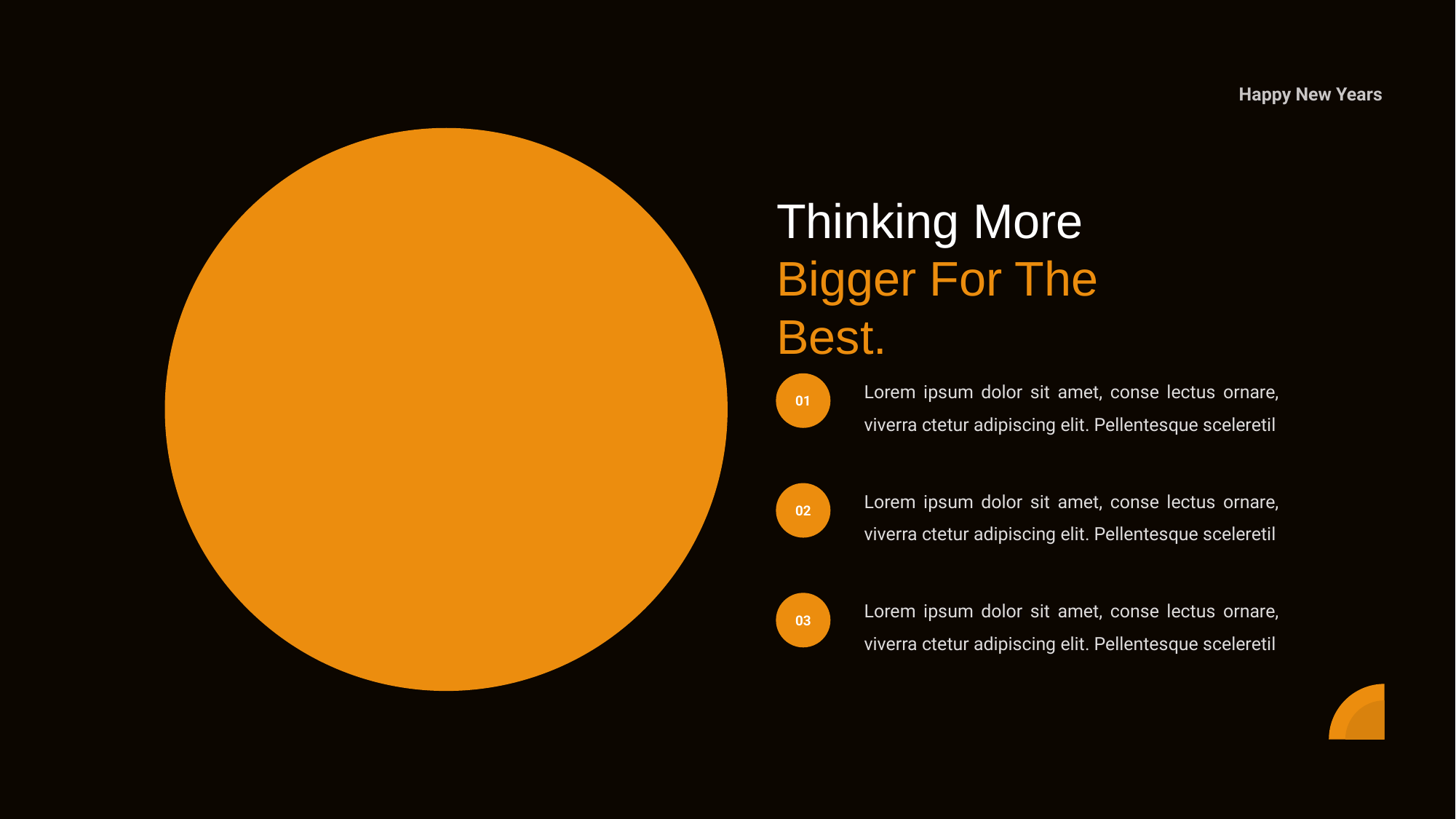

Happy New Years

Thinking More Bigger For The Best.
Lorem ipsum dolor sit amet, conse lectus ornare, viverra ctetur adipiscing elit. Pellentesque sceleretil
01
Lorem ipsum dolor sit amet, conse lectus ornare, viverra ctetur adipiscing elit. Pellentesque sceleretil
02
Lorem ipsum dolor sit amet, conse lectus ornare, viverra ctetur adipiscing elit. Pellentesque sceleretil
03